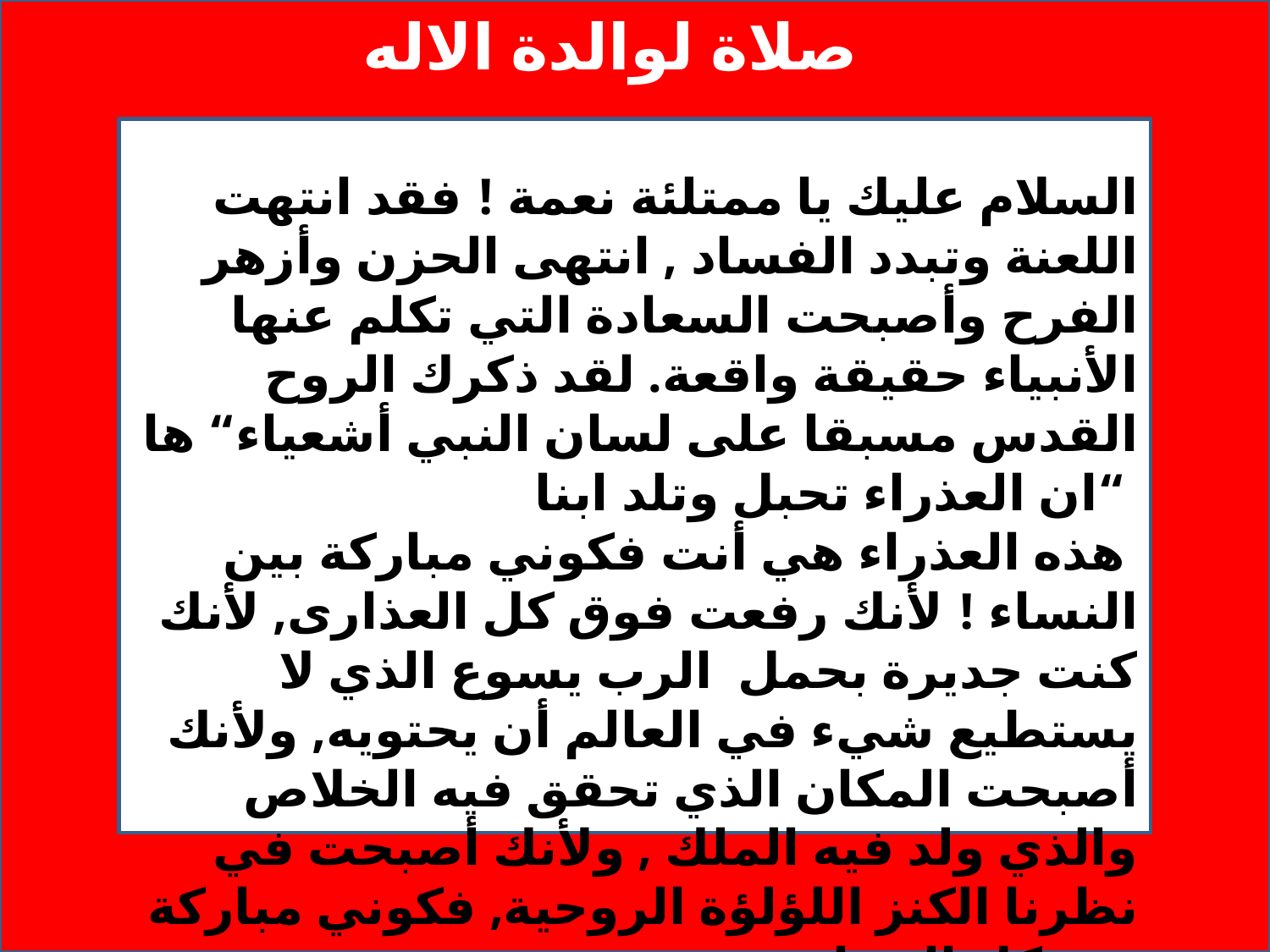

صلاة لوالدة الاله
السلام عليك يا ممتلئة نعمة ! فقد انتهت اللعنة وتبدد الفساد , انتهى الحزن وأزهر الفرح وأصبحت السعادة التي تكلم عنها الأنبياء حقيقة واقعة. لقد ذكرك الروح القدس مسبقا على لسان النبي أشعياء“ ها ان العذراء تحبل وتلد ابنا“
 هذه العذراء هي أنت فكوني مباركة بين النساء ! لأنك رفعت فوق كل العذارى, لأنك كنت جديرة بحمل  الرب يسوع الذي لا يستطيع شيء في العالم أن يحتويه, ولأنك أصبحت المكان الذي تحقق فيه الخلاص والذي ولد فيه الملك , ولأنك أصبحت في نظرنا الكنز اللؤلؤة الروحية, فكوني مباركة بين كل النساء .

القديس غريغوريوس النيصي 395 م.